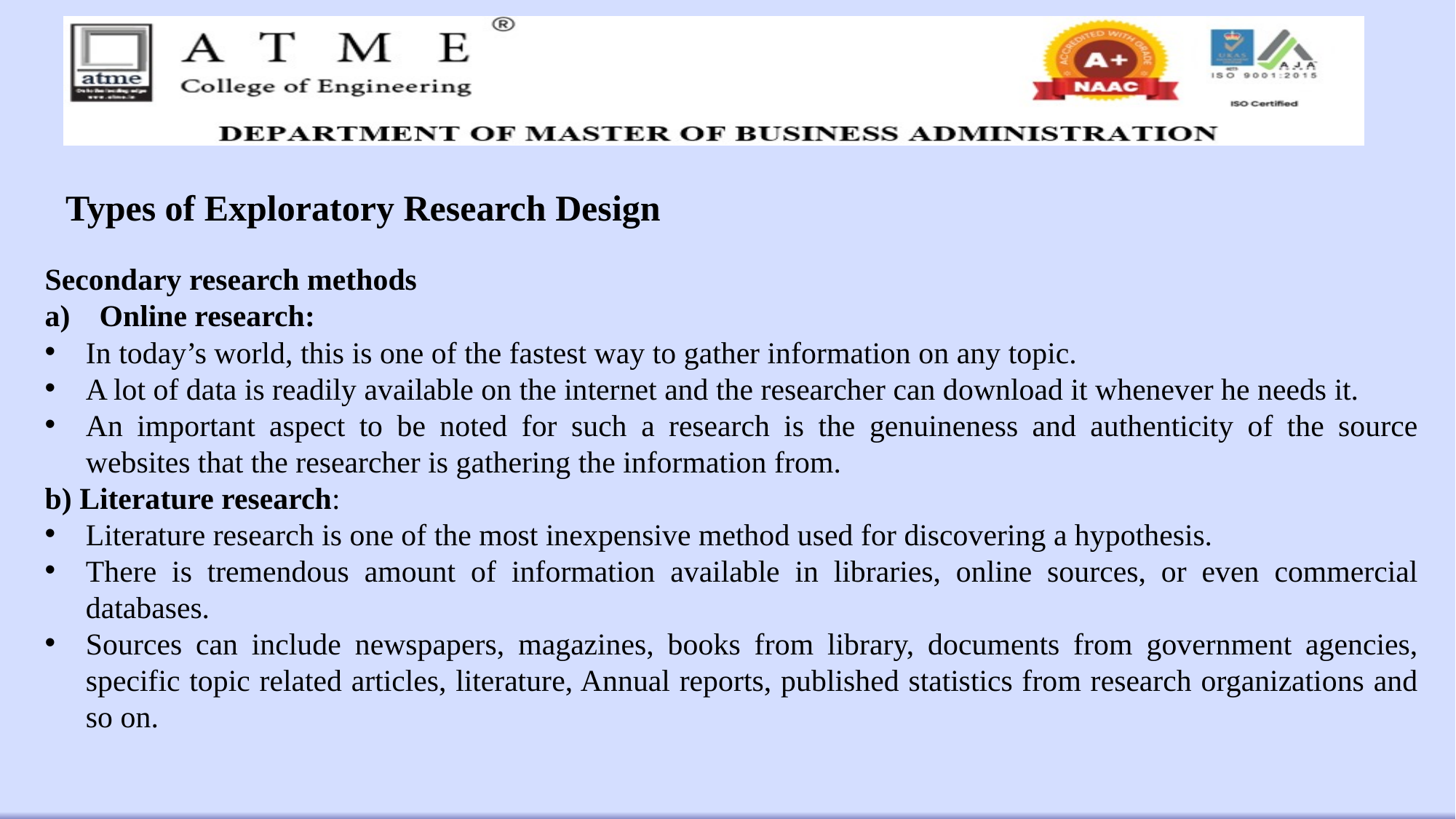

# Types of Exploratory Research Design
Secondary research methods
Online research:
In today’s world, this is one of the fastest way to gather information on any topic.
A lot of data is readily available on the internet and the researcher can download it whenever he needs it.
An important aspect to be noted for such a research is the genuineness and authenticity of the source websites that the researcher is gathering the information from.
b) Literature research:
Literature research is one of the most inexpensive method used for discovering a hypothesis.
There is tremendous amount of information available in libraries, online sources, or even commercial databases.
Sources can include newspapers, magazines, books from library, documents from government agencies, specific topic related articles, literature, Annual reports, published statistics from research organizations and so on.